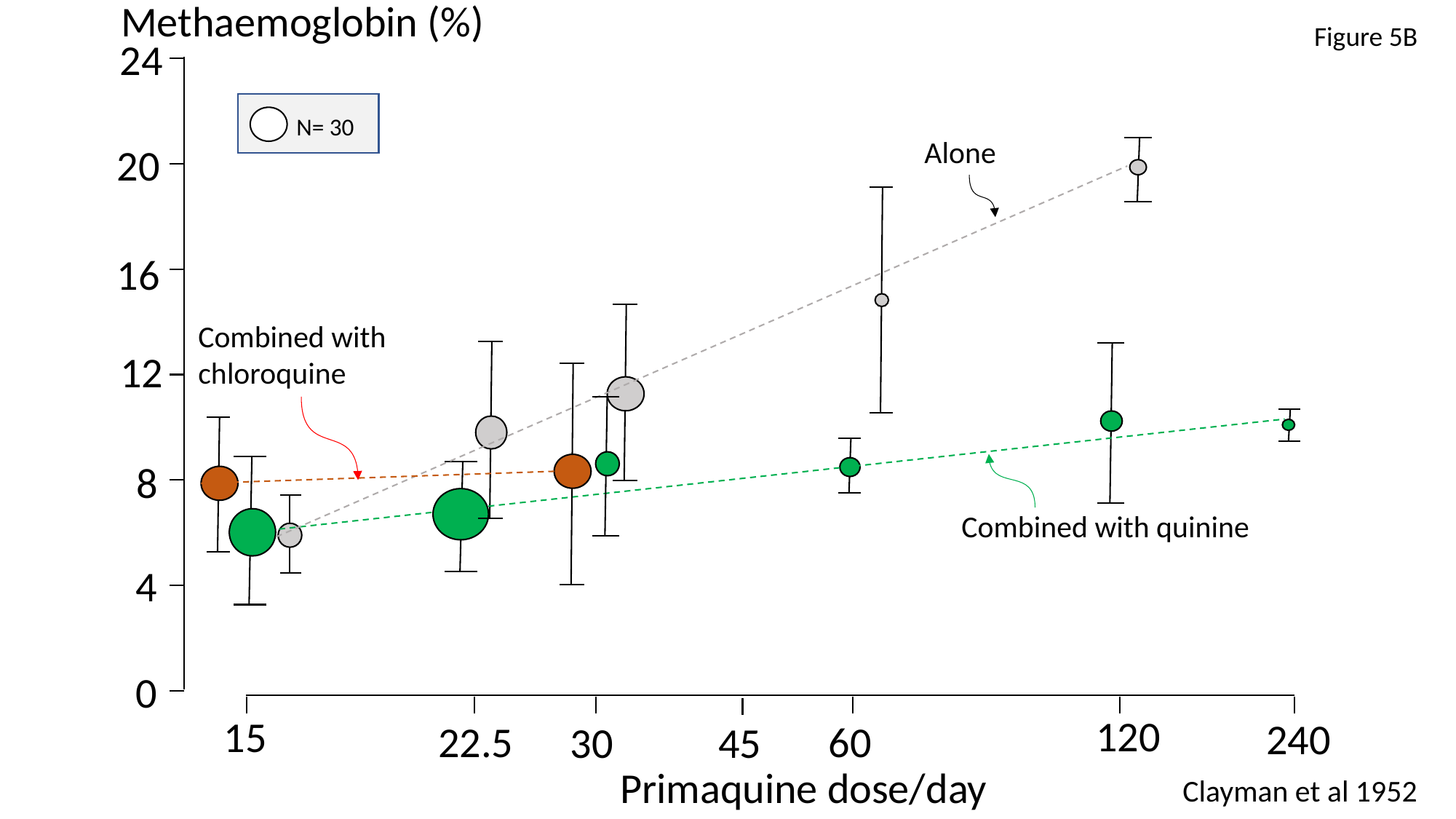

Methaemoglobin (%)
Figure 5B
24

N= 30

Alone
20

16

Combined with chloroquine
12

8

Combined with quinine

4
0
120
15
240
60
22.5
45
30
Primaquine dose/day
Clayman et al 1952